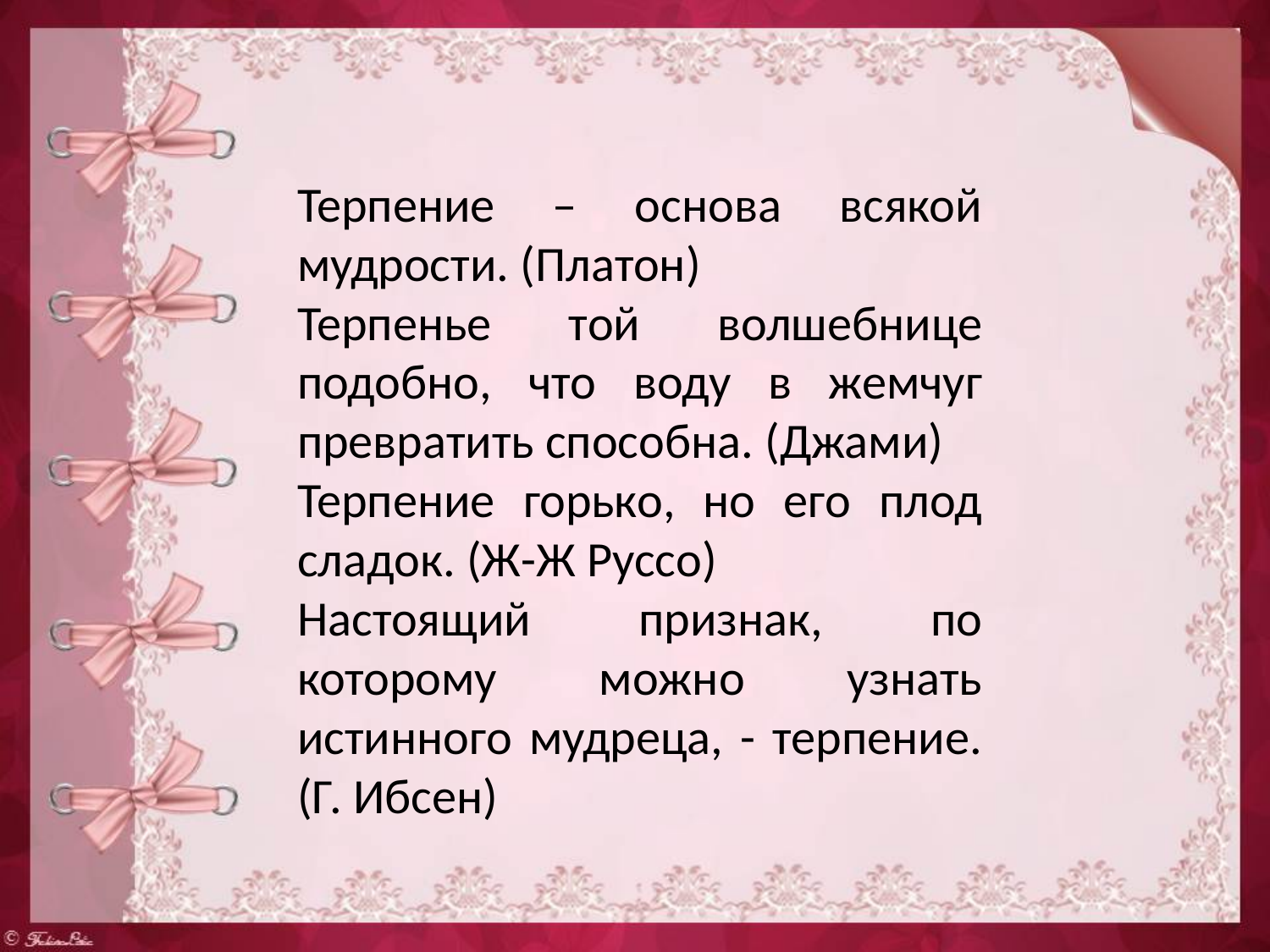

Терпение – основа всякой мудрости. (Платон)
Терпенье той волшебнице подобно, что воду в жемчуг превратить способна. (Джами)
Терпение горько, но его плод сладок. (Ж-Ж Руссо)
Настоящий признак, по которому можно узнать истинного мудреца, - терпение. (Г. Ибсен)